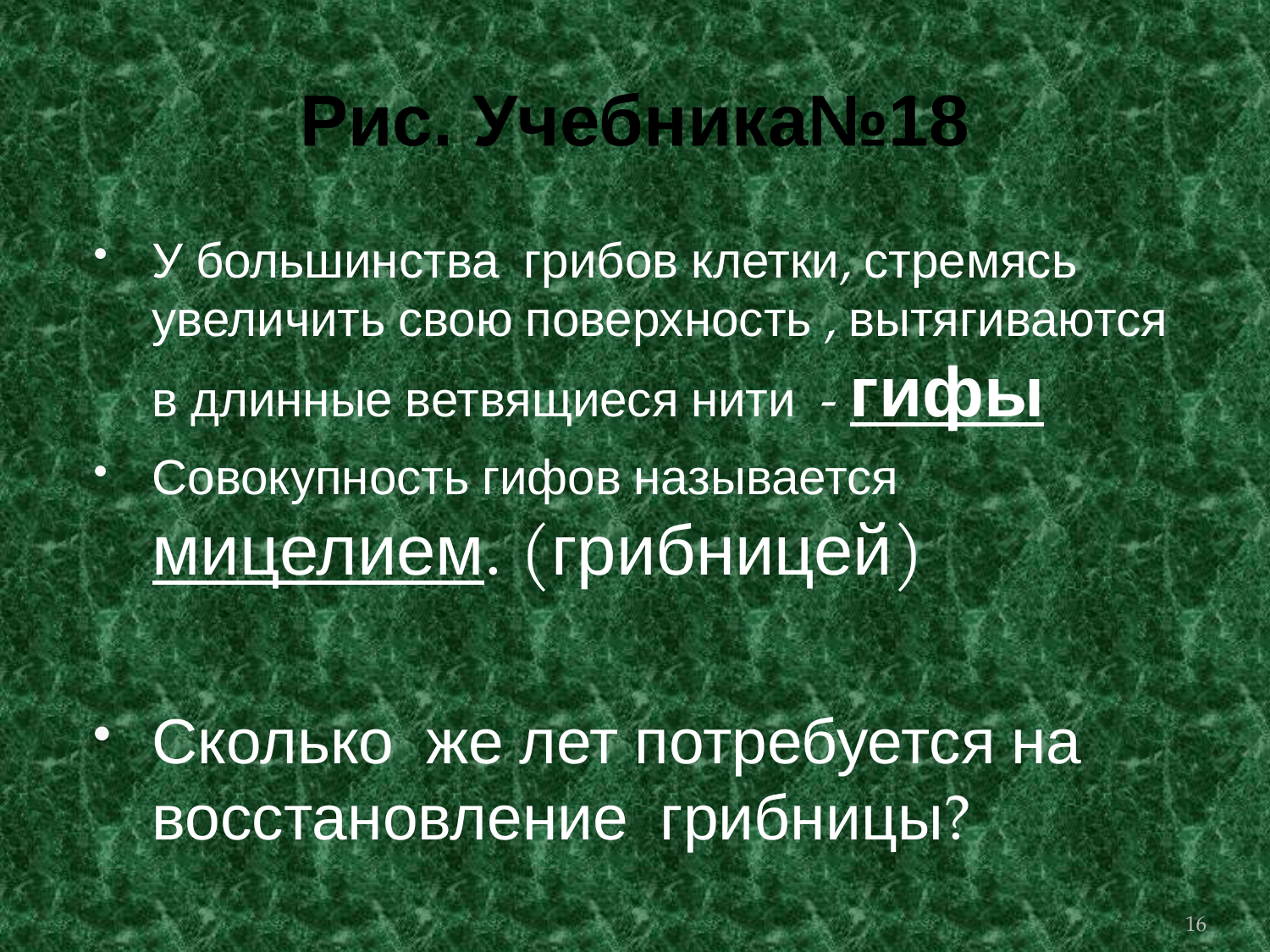

# Рис. Учебника№18
У большинства  грибов клетки, стремясь увеличить свою поверхность , вытягиваются в длинные ветвящиеся нити  - гифы
Совокупность гифов называется  мицелием. (грибницей)

Сколько  же лет потребуется на восстановление  грибницы?
16